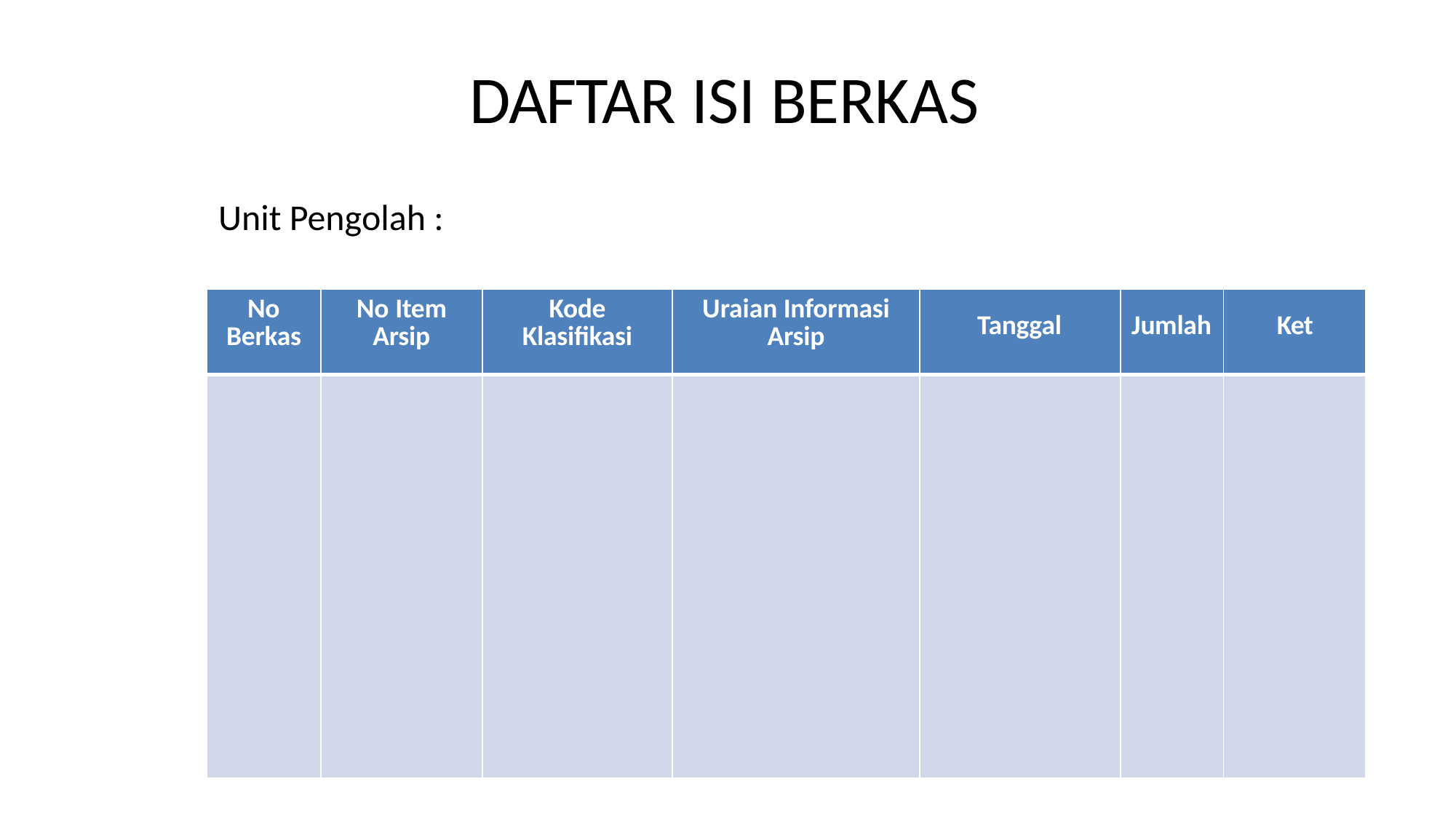

# DAFTAR ISI BERKAS
Unit Pengolah :
| No Berkas | No Item Arsip | Kode Klasifikasi | Uraian Informasi Arsip | Tanggal | Jumlah | Ket |
| --- | --- | --- | --- | --- | --- | --- |
|  |  |  |  |  |  |  |